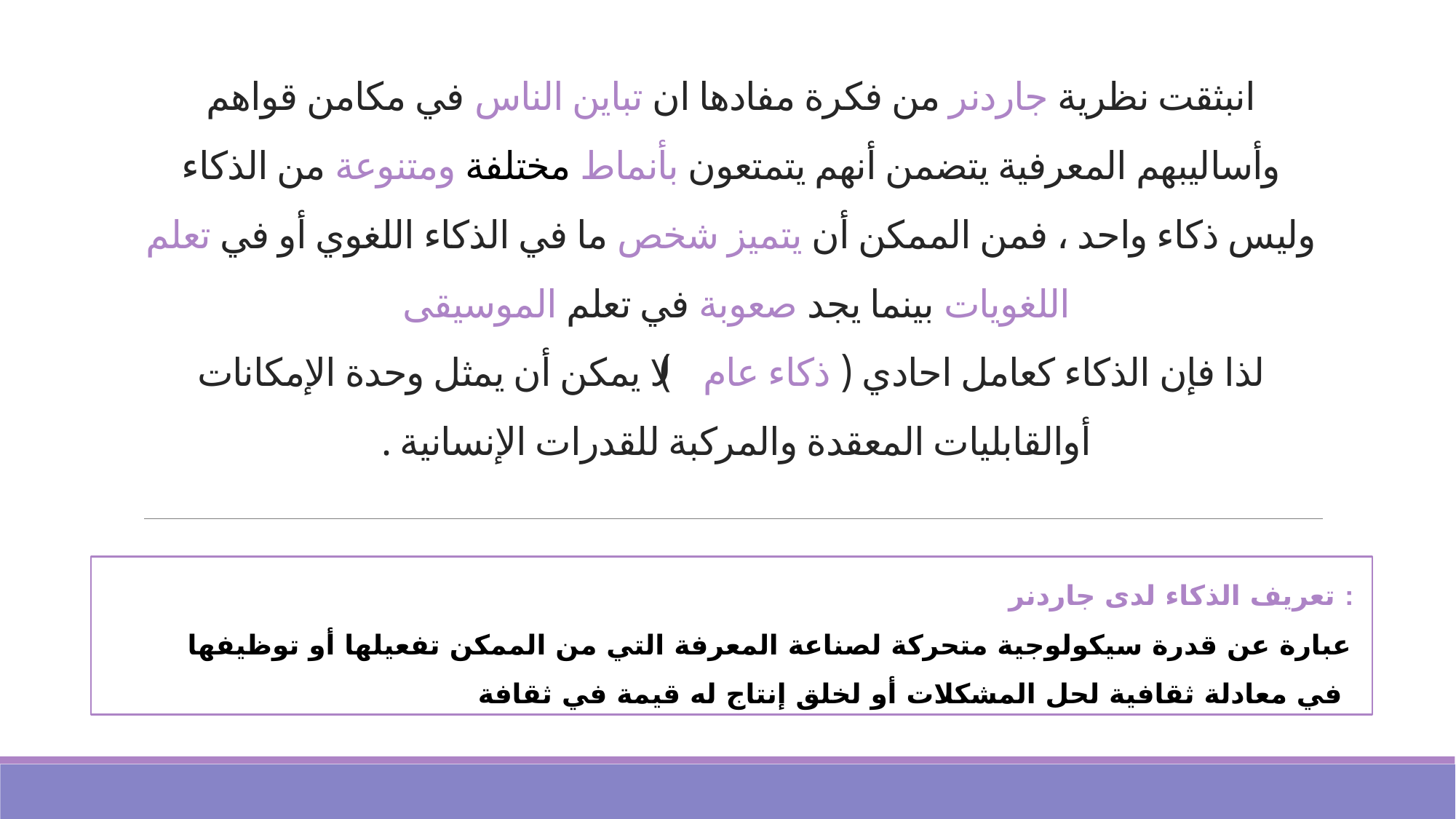

# انبثقت نظرية جاردنر من فكرة مفادها ان تباين الناس في مكامن قواهم وأساليبهم المعرفية يتضمن أنهم يتمتعون بأنماط مختلفة ومتنوعة من الذكاء وليس ذكاء واحد ، فمن الممكن أن يتميز شخص ما في الذكاء اللغوي أو في تعلم اللغويات بينما يجد صعوبة في تعلم الموسيقى لذا فإن الذكاء كعامل احادي ( ذكاء عام ) لا يمكن أن يمثل وحدة الإمكانات أوالقابليات المعقدة والمركبة للقدرات الإنسانية .
تعريف الذكاء لدى جاردنر :
عبارة عن قدرة سيكولوجية متحركة لصناعة المعرفة التي من الممكن تفعيلها أو توظيفها
في معادلة ثقافية لحل المشكلات أو لخلق إنتاج له قيمة في ثقافة